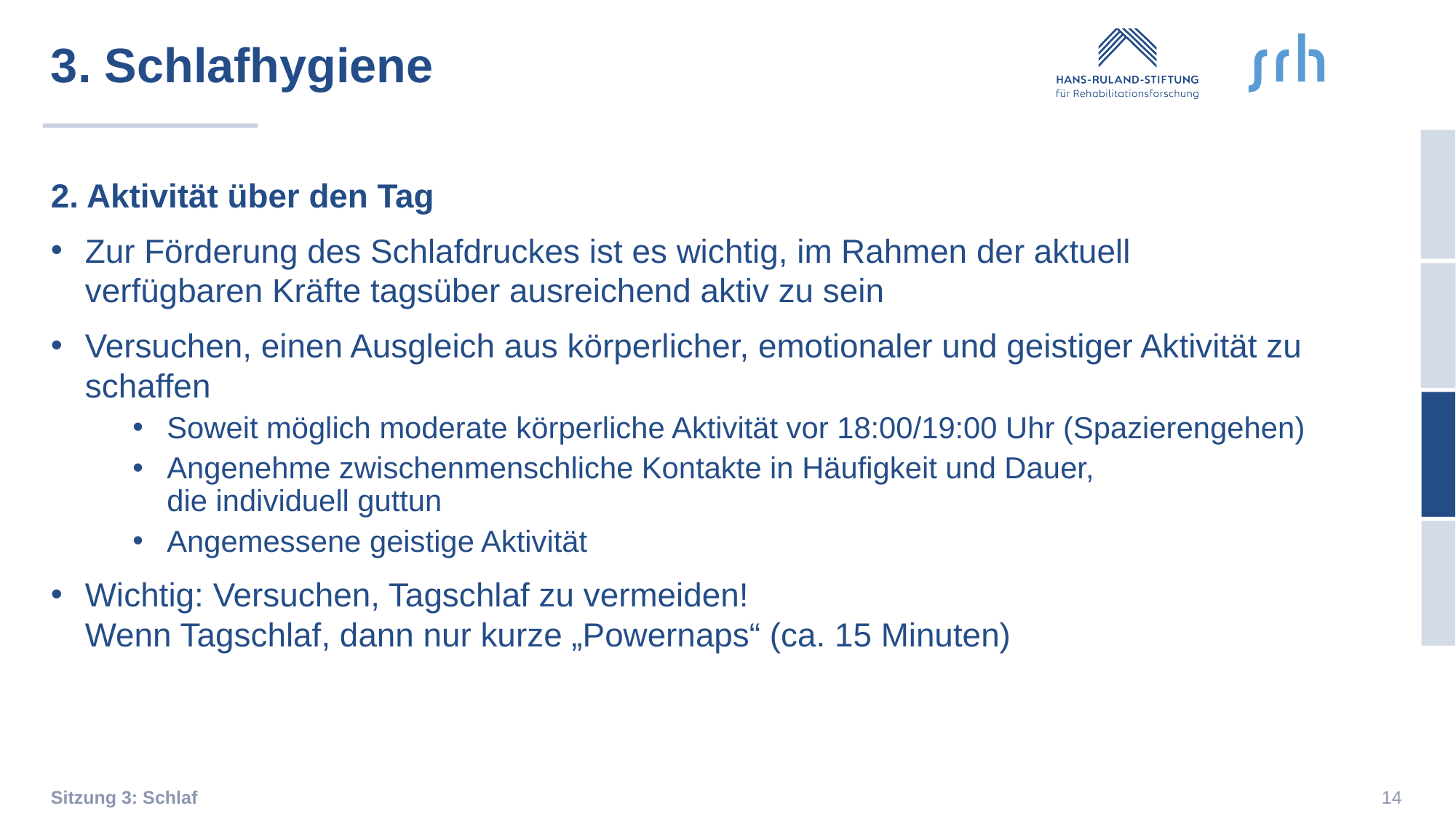

# 3. Schlafhygiene
2. Aktivität über den Tag
Zur Förderung des Schlafdruckes ist es wichtig, im Rahmen der aktuell verfügbaren Kräfte tagsüber ausreichend aktiv zu sein
Versuchen, einen Ausgleich aus körperlicher, emotionaler und geistiger Aktivität zu schaffen
Soweit möglich moderate körperliche Aktivität vor 18:00/19:00 Uhr (Spazierengehen)
Angenehme zwischenmenschliche Kontakte in Häufigkeit und Dauer,
die individuell guttun
Angemessene geistige Aktivität
Wichtig: Versuchen, Tagschlaf zu vermeiden!
Wenn Tagschlaf, dann nur kurze „Powernaps“ (ca. 15 Minuten)

14
Sitzung 3: Schlaf